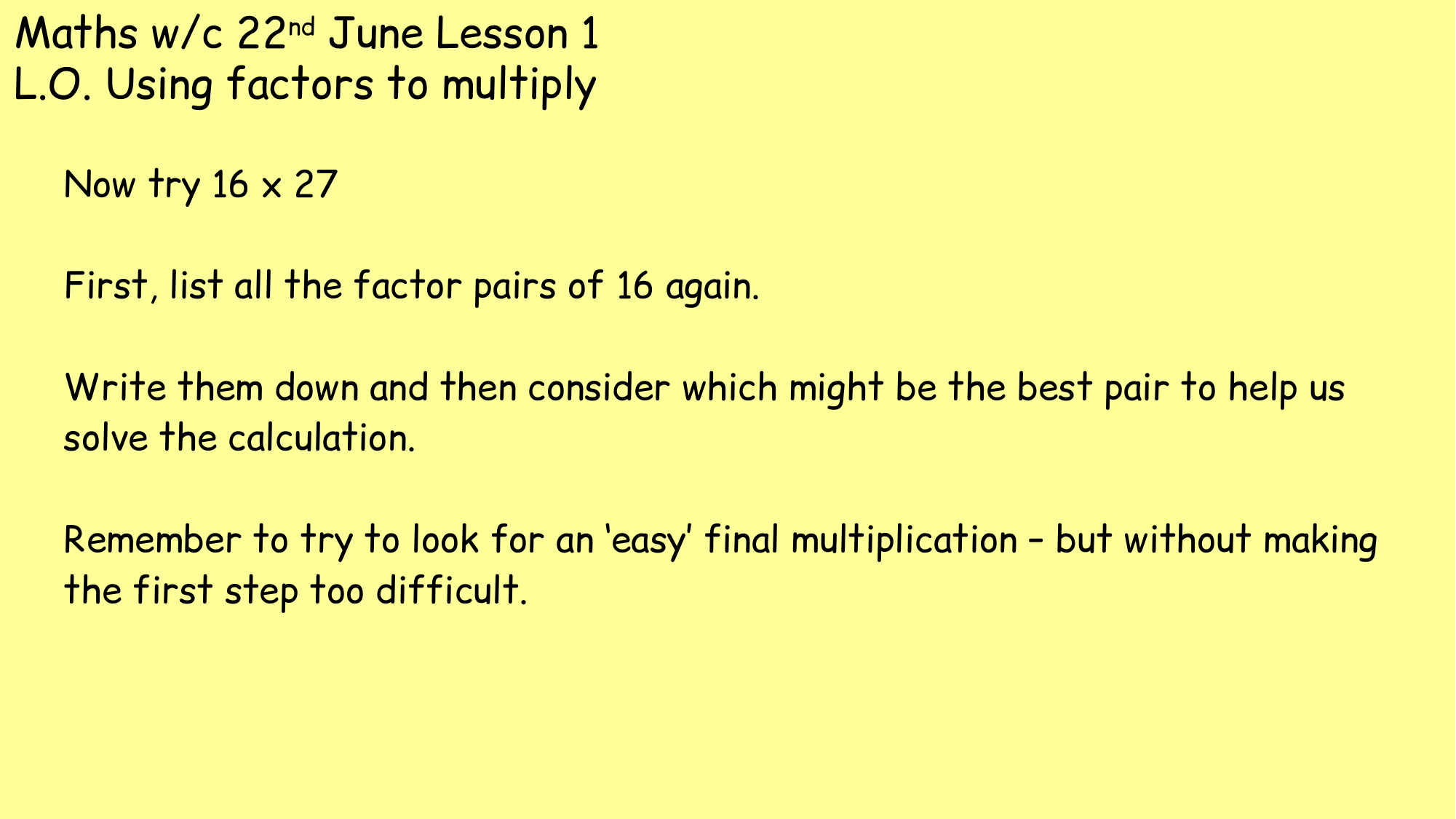

Maths w/c 22nd June Lesson 1
L.O. Using factors to multiply
| Now try 16 x 27 First, list all the factor pairs of 16 again. Write them down and then consider which might be the best pair to help us solve the calculation. Remember to try to look for an ‘easy’ final multiplication – but without making the first step too difficult. |
| --- |